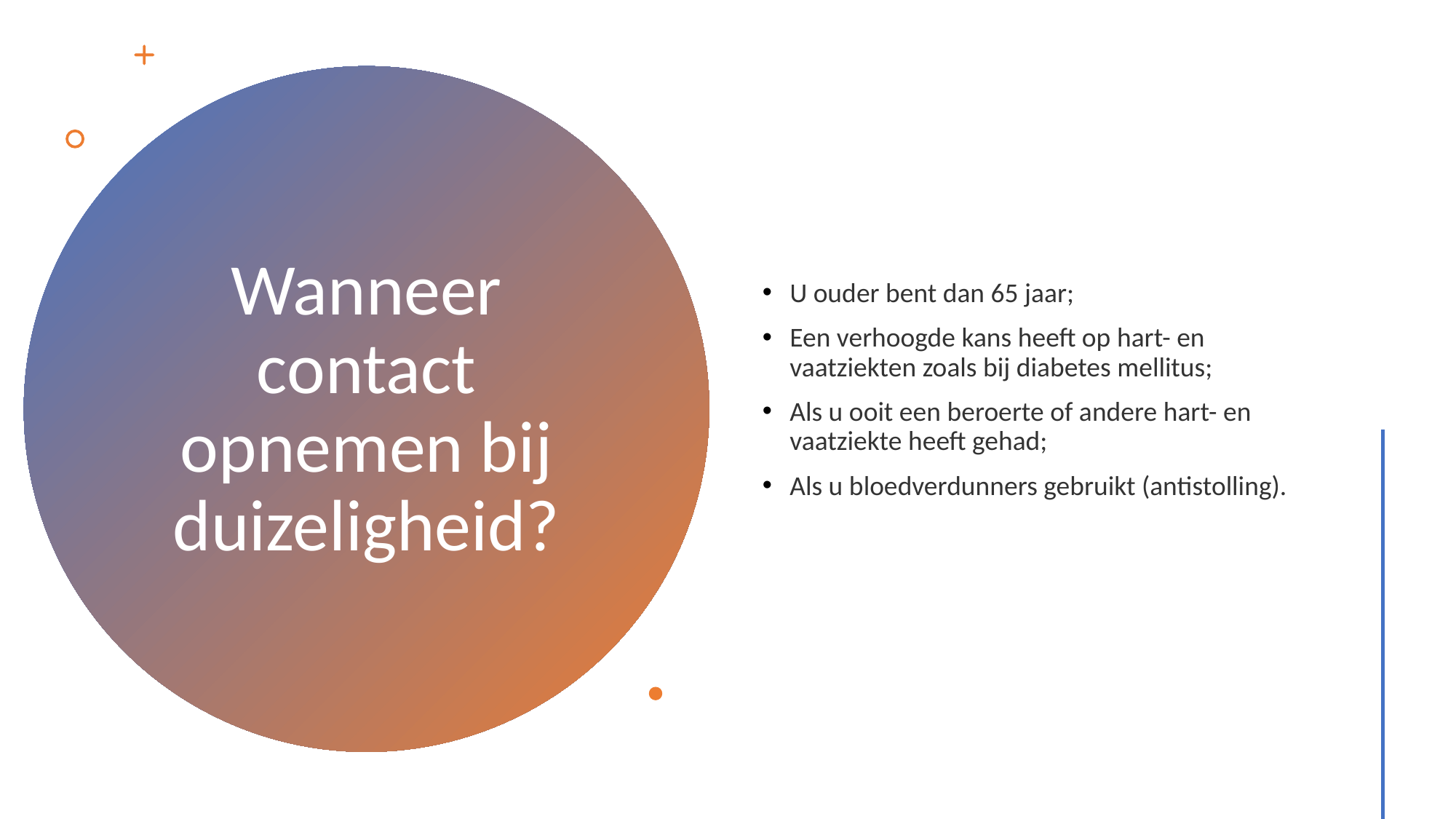

U ouder bent dan 65 jaar;
Een verhoogde kans heeft op hart- en vaatziekten zoals bij diabetes mellitus;
Als u ooit een beroerte of andere hart- en vaatziekte heeft gehad;
Als u bloedverdunners gebruikt (antistolling).

# Wanneer contact opnemen bij duizeligheid?